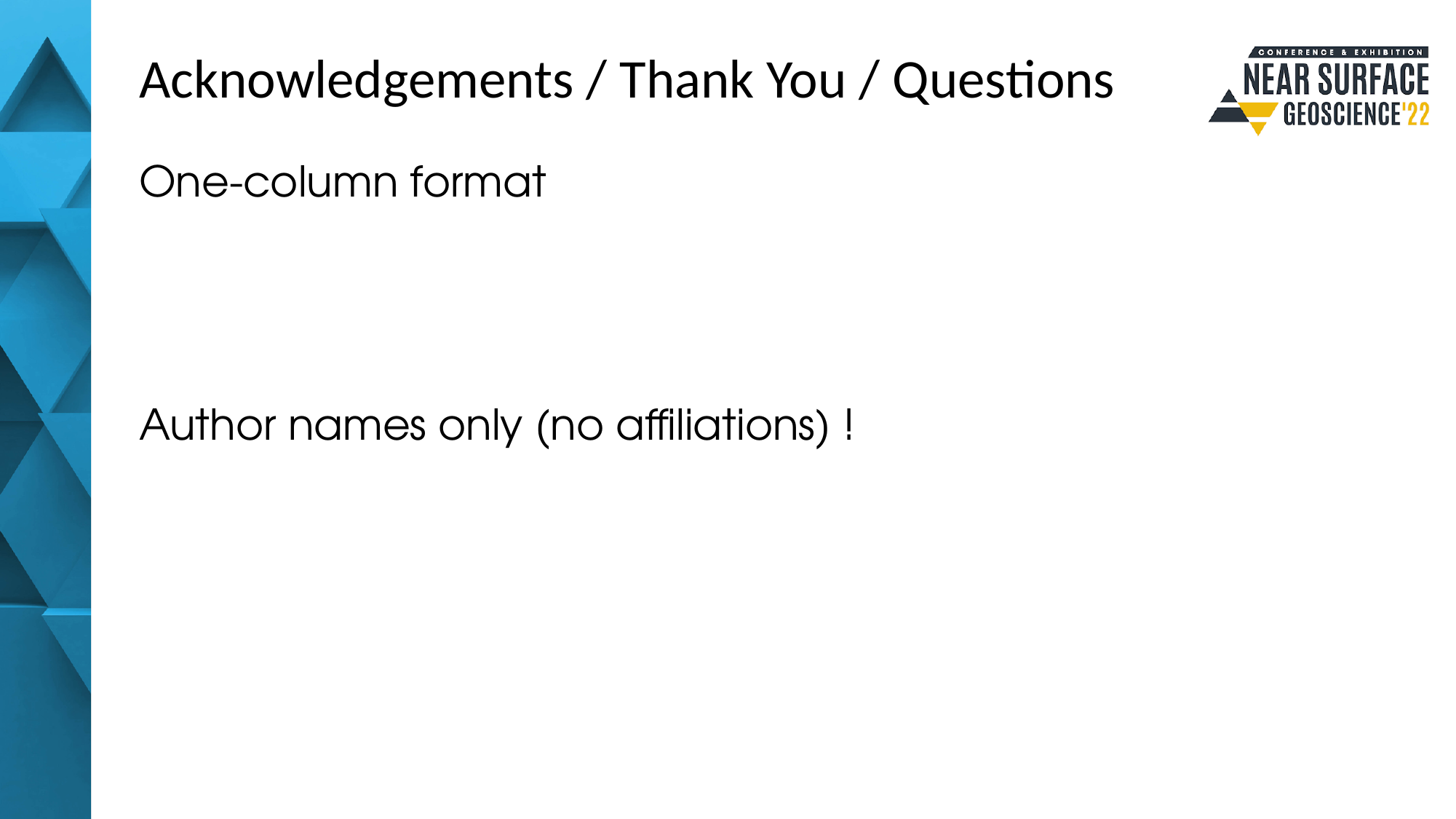

# Acknowledgements / Thank You / Questions
One-column format

Author names only (no affiliations) !